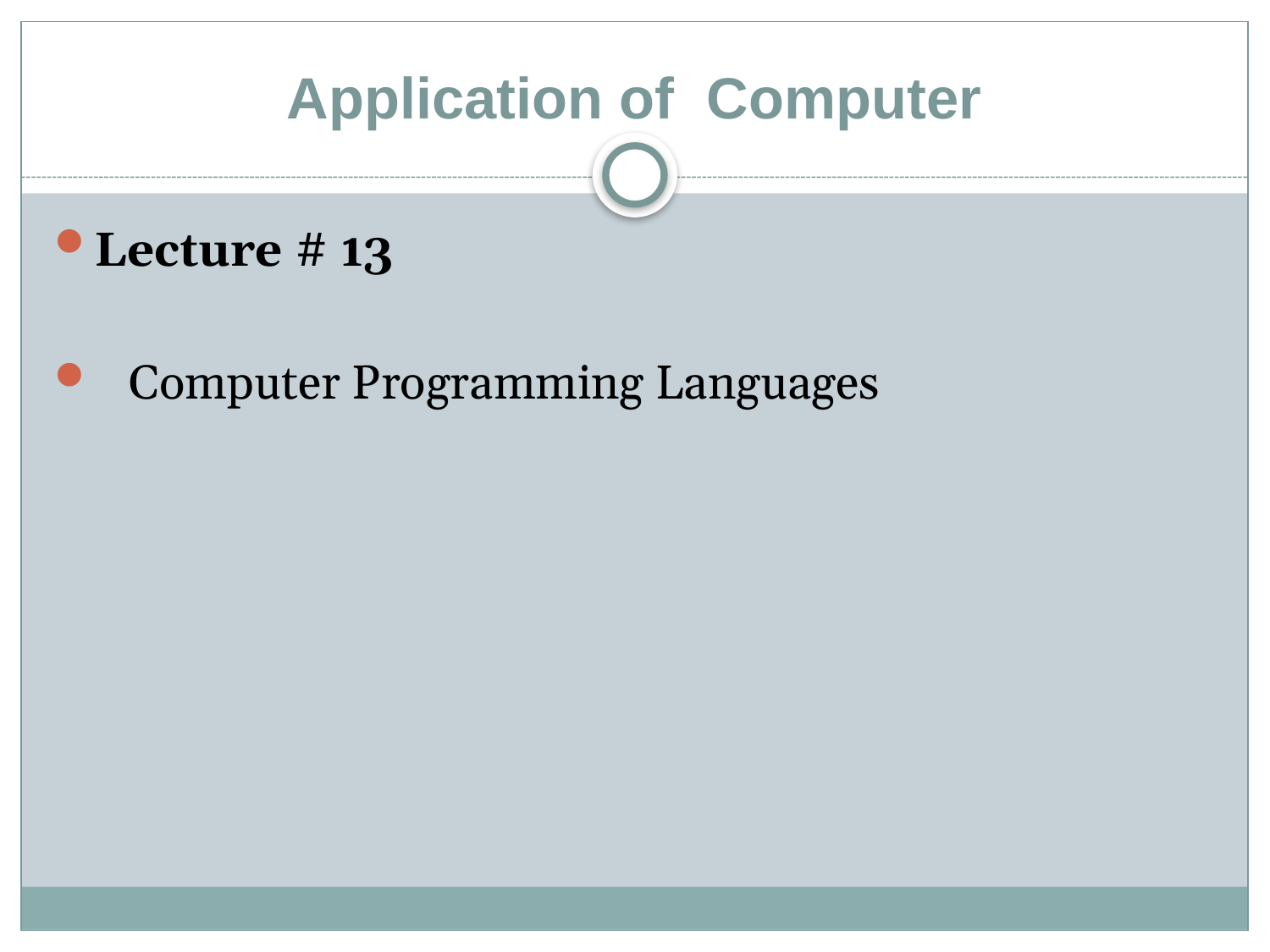

# Application of  Computer
Lecture # 13

   Computer Programming Languages